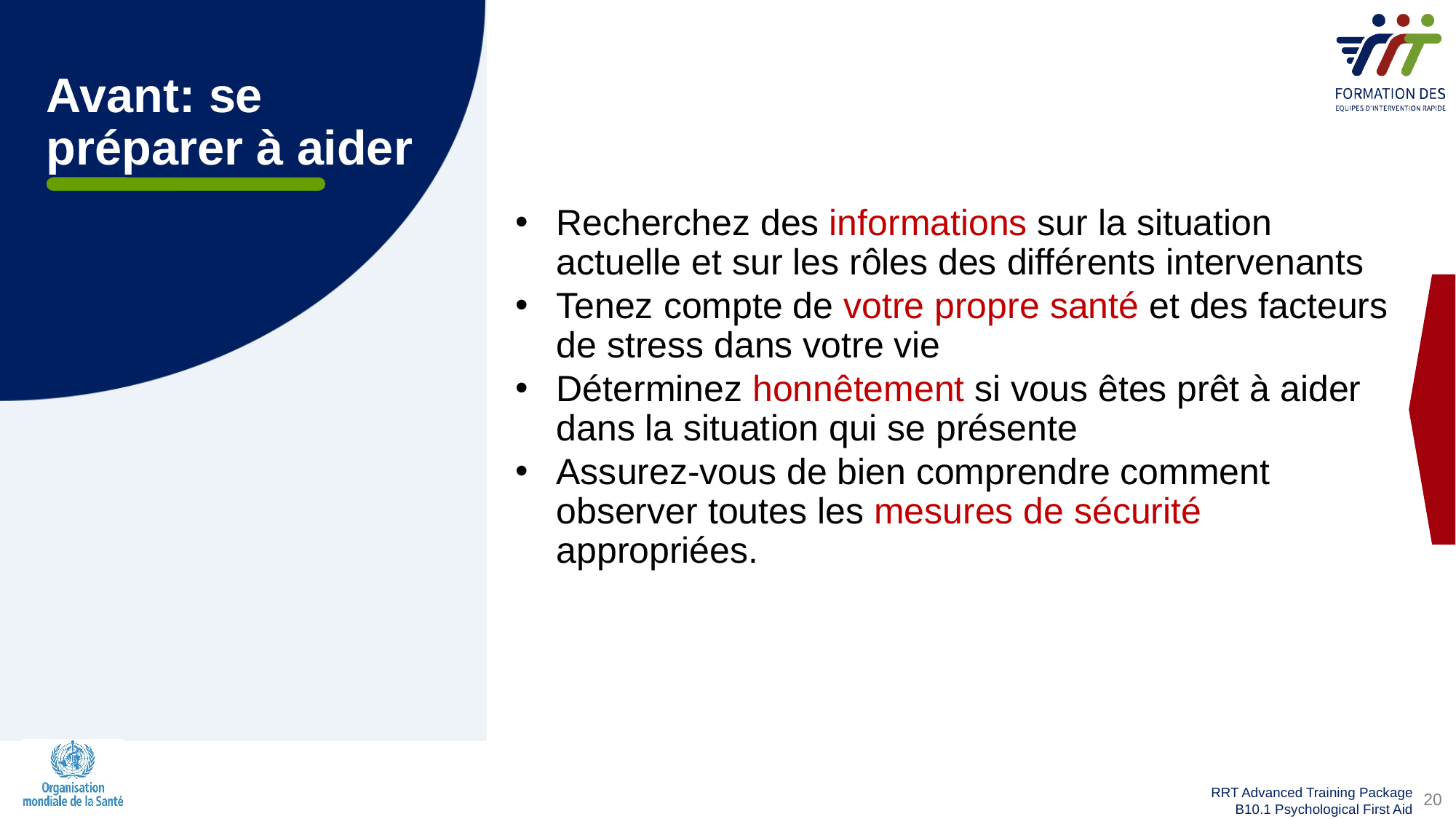

Avant: se préparer à aider
Recherchez des informations sur la situation actuelle et sur les rôles des différents intervenants
Tenez compte de votre propre santé et des facteurs de stress dans votre vie
Déterminez honnêtement si vous êtes prêt à aider dans la situation qui se présente
Assurez-vous de bien comprendre comment observer toutes les mesures de sécurité appropriées.